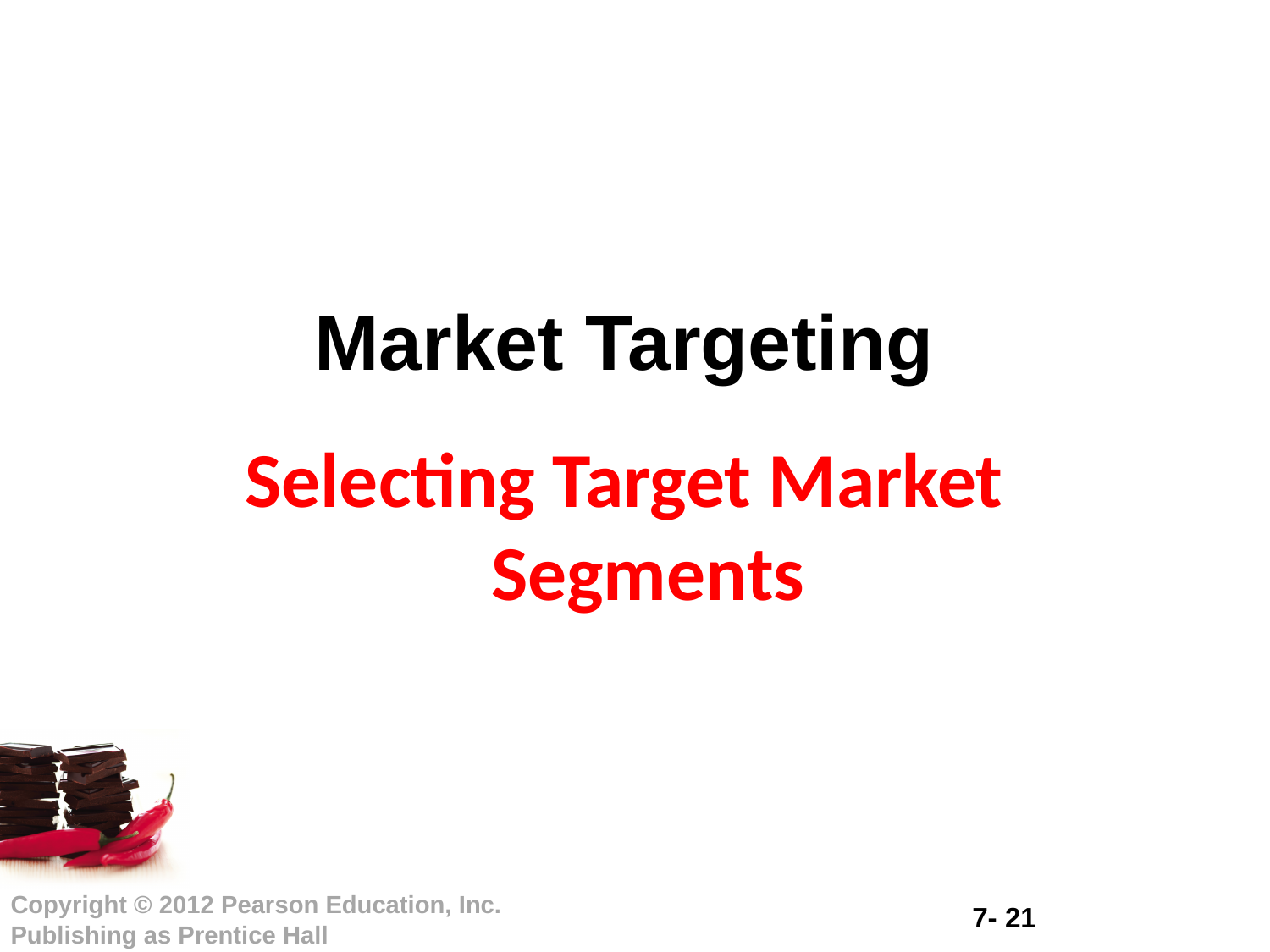

# Market Targeting
Selecting Target Market Segments